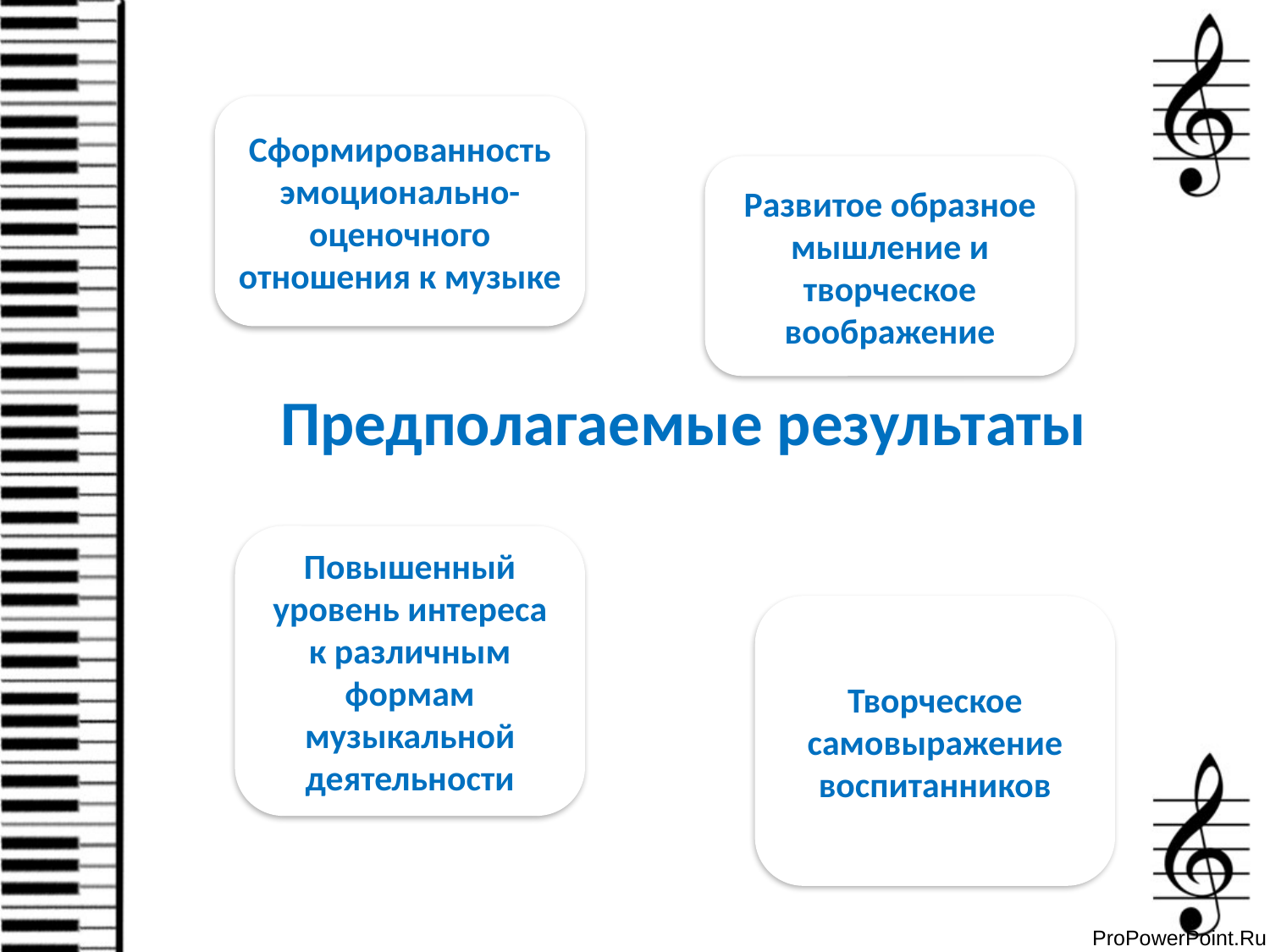

Сформированность эмоционально-оценочного отношения к музыке
Развитое образное мышление и творческое воображение
Предполагаемые результаты
Повышенный уровень интереса к различным формам музыкальной деятельности
Творческое самовыражение воспитанников